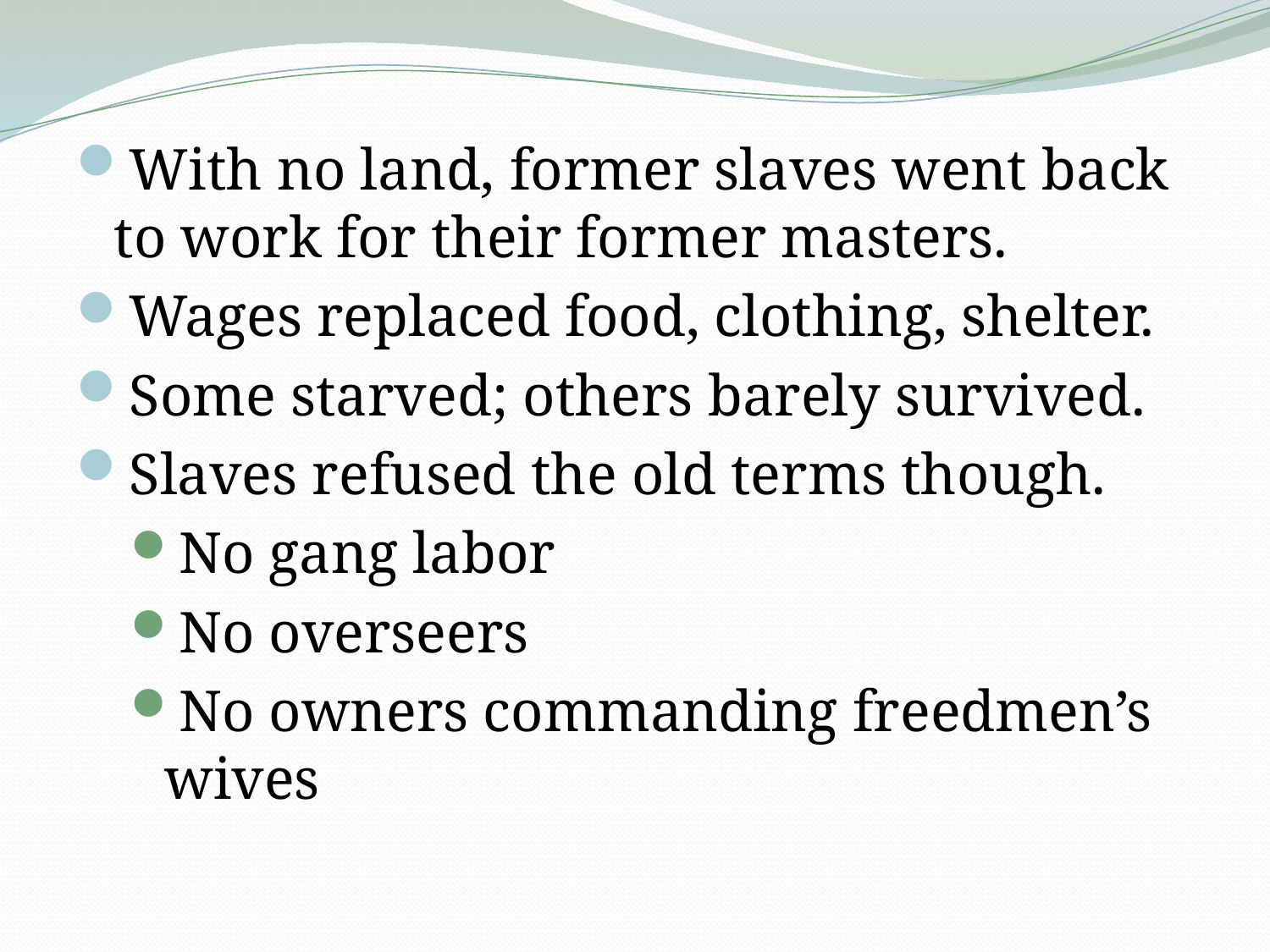

With no land, former slaves went back to work for their former masters.
Wages replaced food, clothing, shelter.
Some starved; others barely survived.
Slaves refused the old terms though.
No gang labor
No overseers
No owners commanding freedmen’s wives